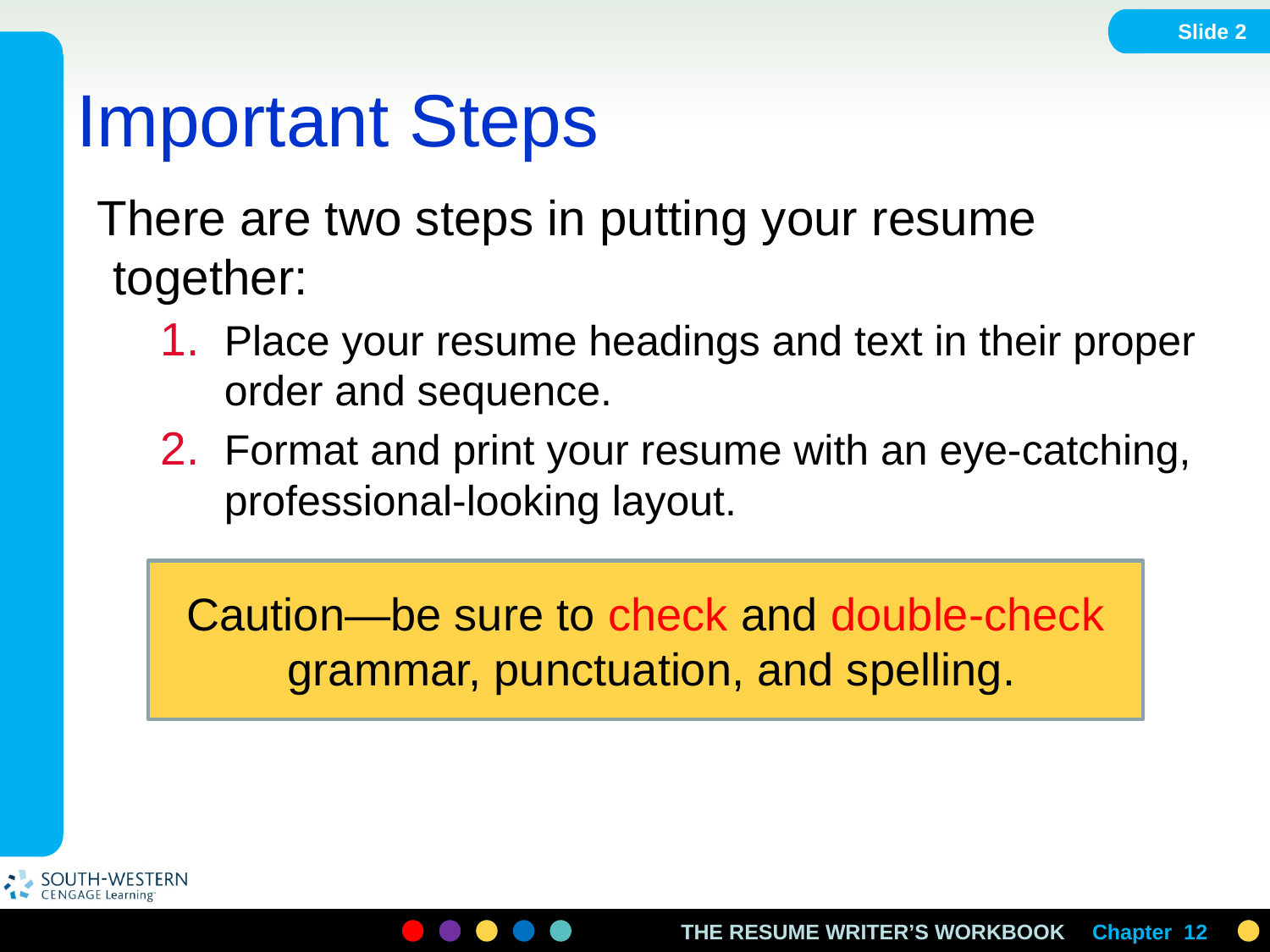

Slide 2
# Important Steps
There are two steps in putting your resume together:
Place your resume headings and text in their proper order and sequence.
Format and print your resume with an eye-catching, professional-looking layout.

Caution—be sure to check and double-check
 grammar, punctuation, and spelling.
Chapter  12